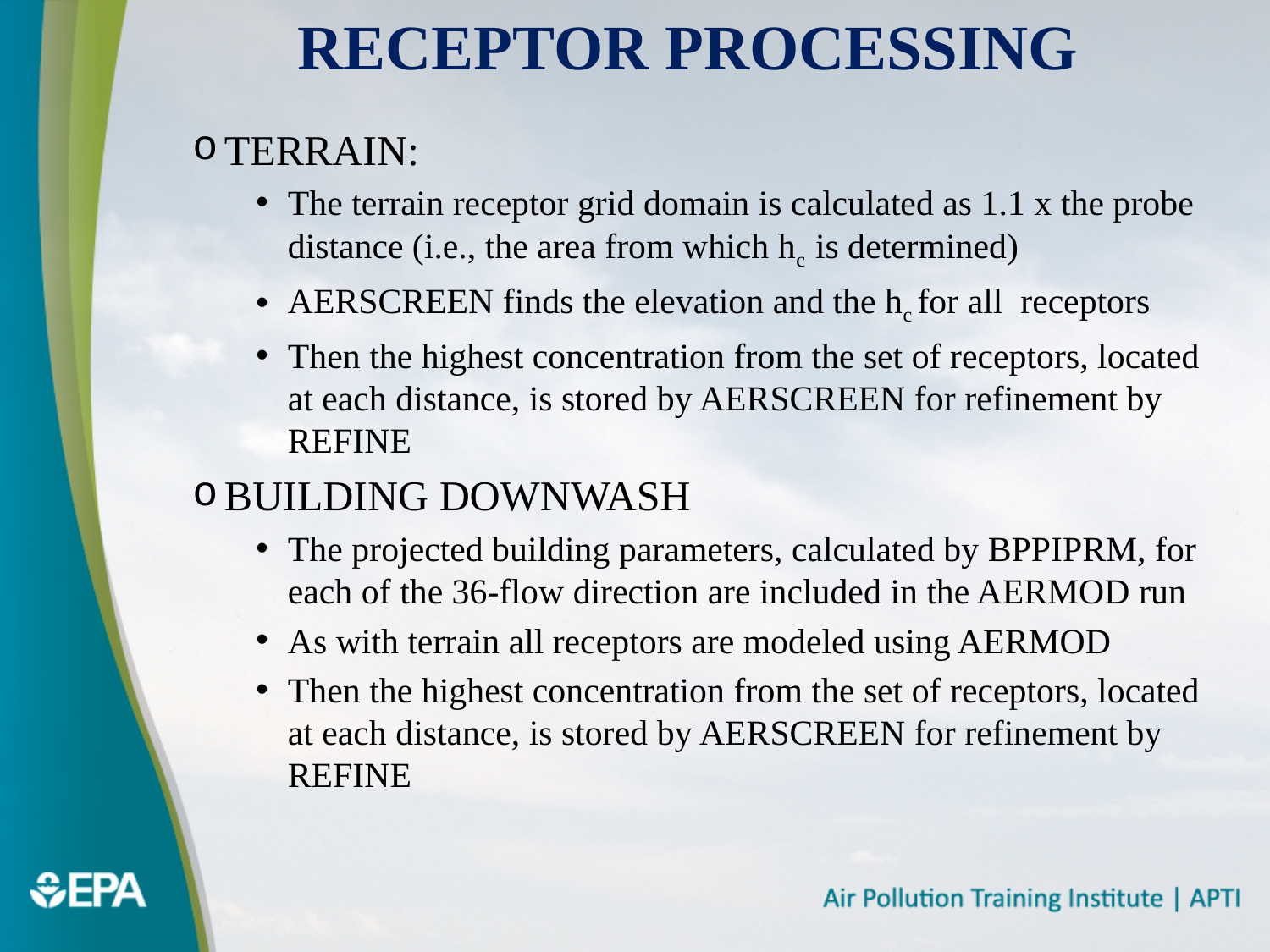

# Receptor Processing
TERRAIN:
The terrain receptor grid domain is calculated as 1.1 x the probe distance (i.e., the area from which hc  is determined)
AERSCREEN finds the elevation and the hc for all  receptors
Then the highest concentration from the set of receptors, located at each distance, is stored by AERSCREEN for refinement by REFINE
BUILDING DOWNWASH
The projected building parameters, calculated by BPPIPRM, for each of the 36-flow direction are included in the AERMOD run
As with terrain all receptors are modeled using AERMOD
Then the highest concentration from the set of receptors, located at each distance, is stored by AERSCREEN for refinement by REFINE